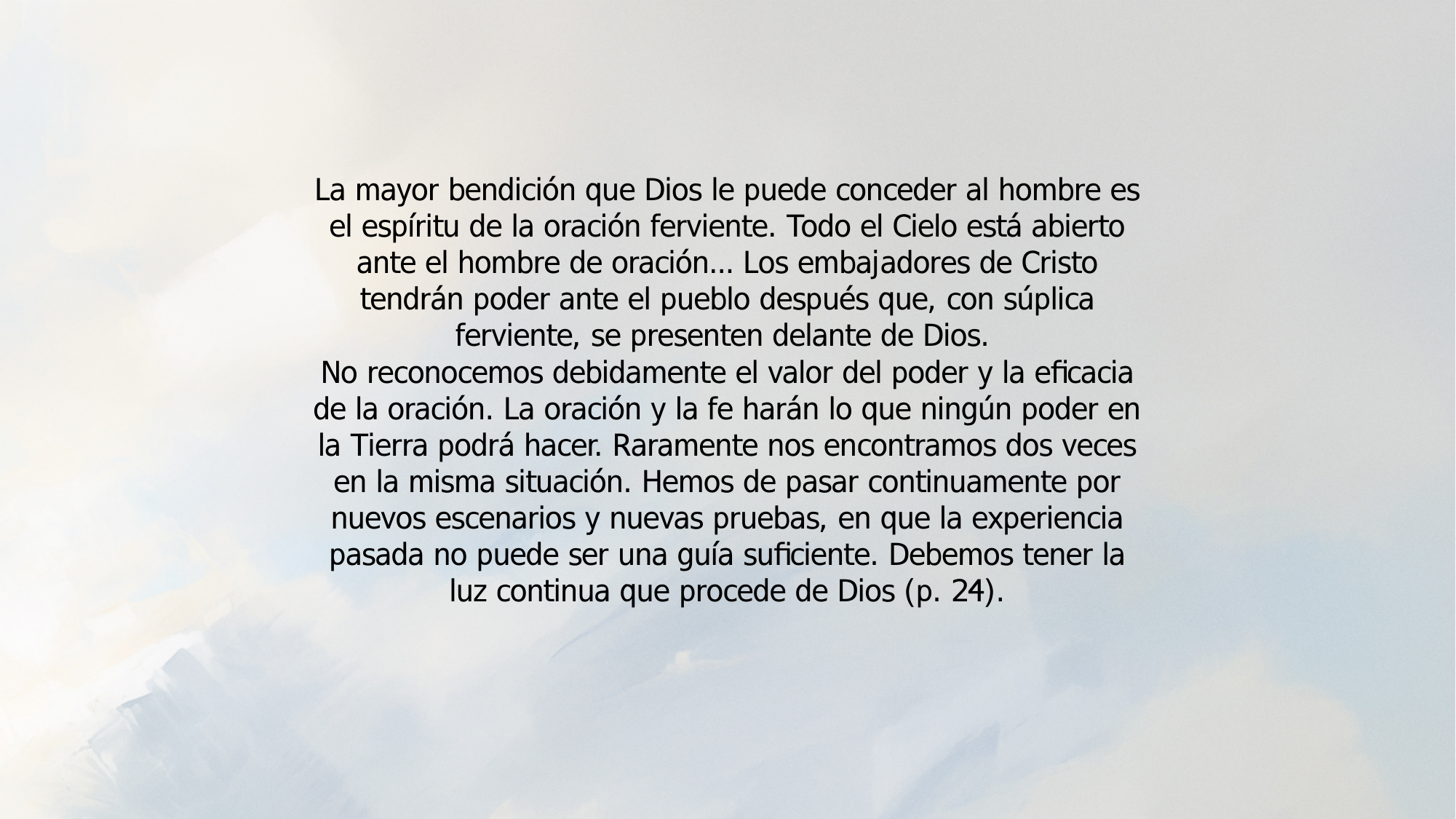

La mayor bendición que Dios le puede conceder al hombre es el espíritu de la oración ferviente. Todo el Cielo está abierto ante el hombre de oración… Los embajadores de Cristo tendrán poder ante el pueblo después que, con súplica ferviente, se presenten delante de Dios.
No reconocemos debidamente el valor del poder y la eficacia de la oración. La oración y la fe harán lo que ningún poder en la Tierra podrá hacer. Raramente nos encontramos dos veces en la misma situación. Hemos de pasar continuamente por nuevos escenarios y nuevas pruebas, en que la experiencia pasada no puede ser una guía suficiente. Debemos tener la luz continua que procede de Dios (p. 24).